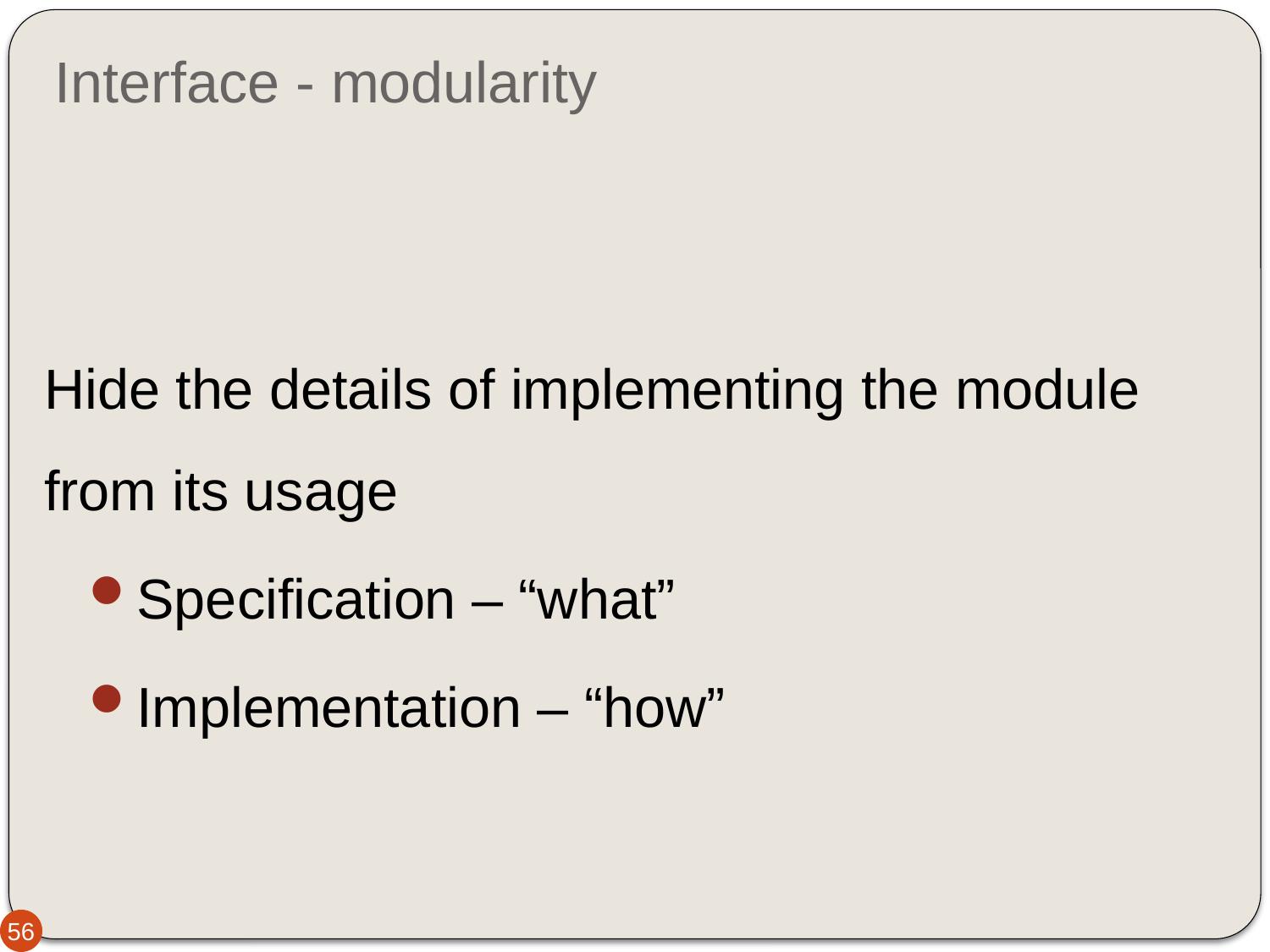

# Interface - modularity
Hide the details of implementing the module from its usage
Specification – “what”
Implementation – “how”
56